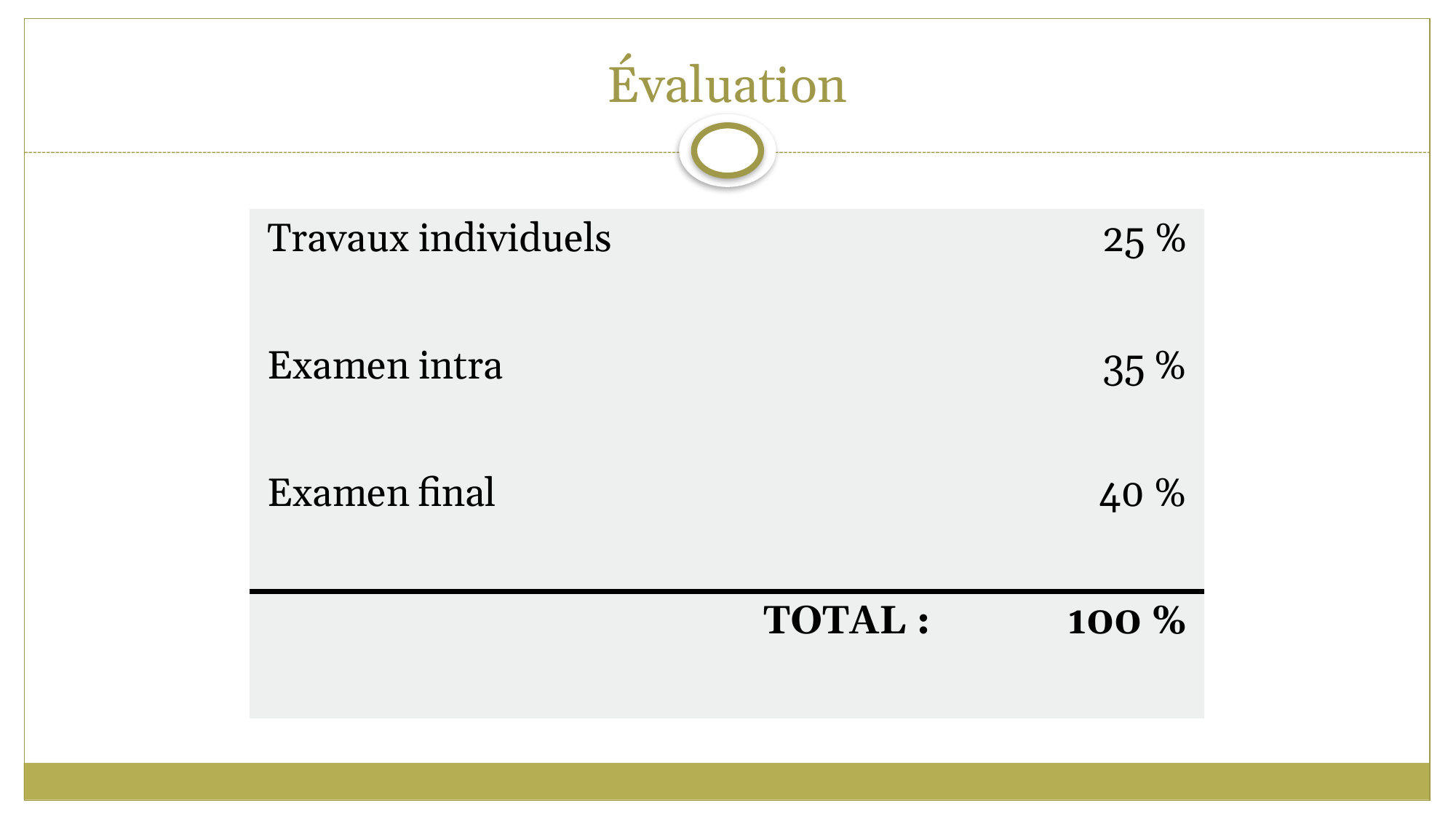

# Évaluation
| Travaux individuels | 25 % |
| --- | --- |
| Examen intra | 35 % |
| Examen final | 40 % |
| TOTAL : | 100 % |